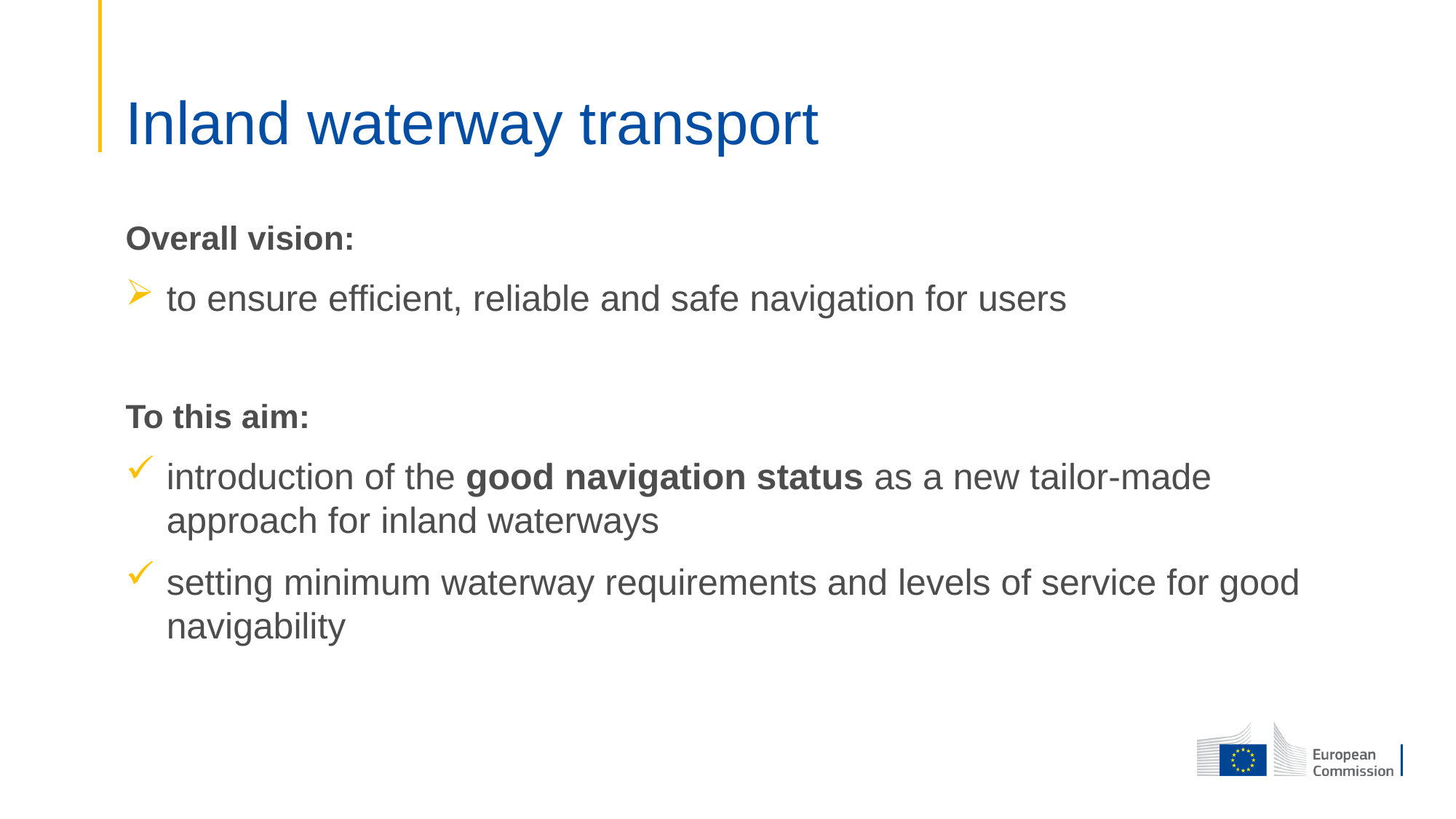

# Inland waterway transport
Overall vision:
to ensure efficient, reliable and safe navigation for users

To this aim:
introduction of the good navigation status as a new tailor-made approach for inland waterways
setting minimum waterway requirements and levels of service for good navigability